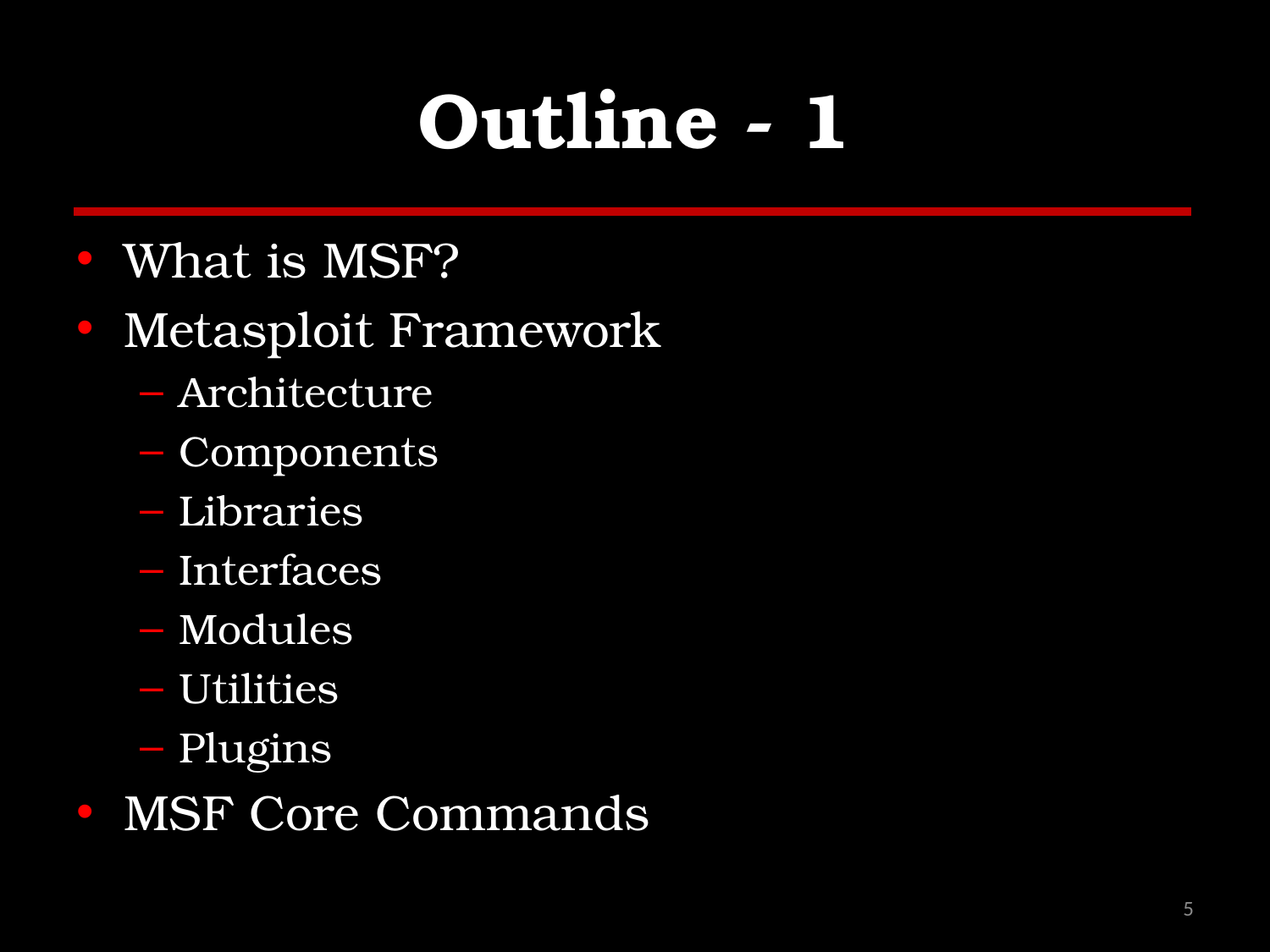

# Outline - 1
What is MSF?
Metasploit Framework
Architecture
Components
Libraries
Interfaces
Modules
Utilities
Plugins
MSF Core Commands
5